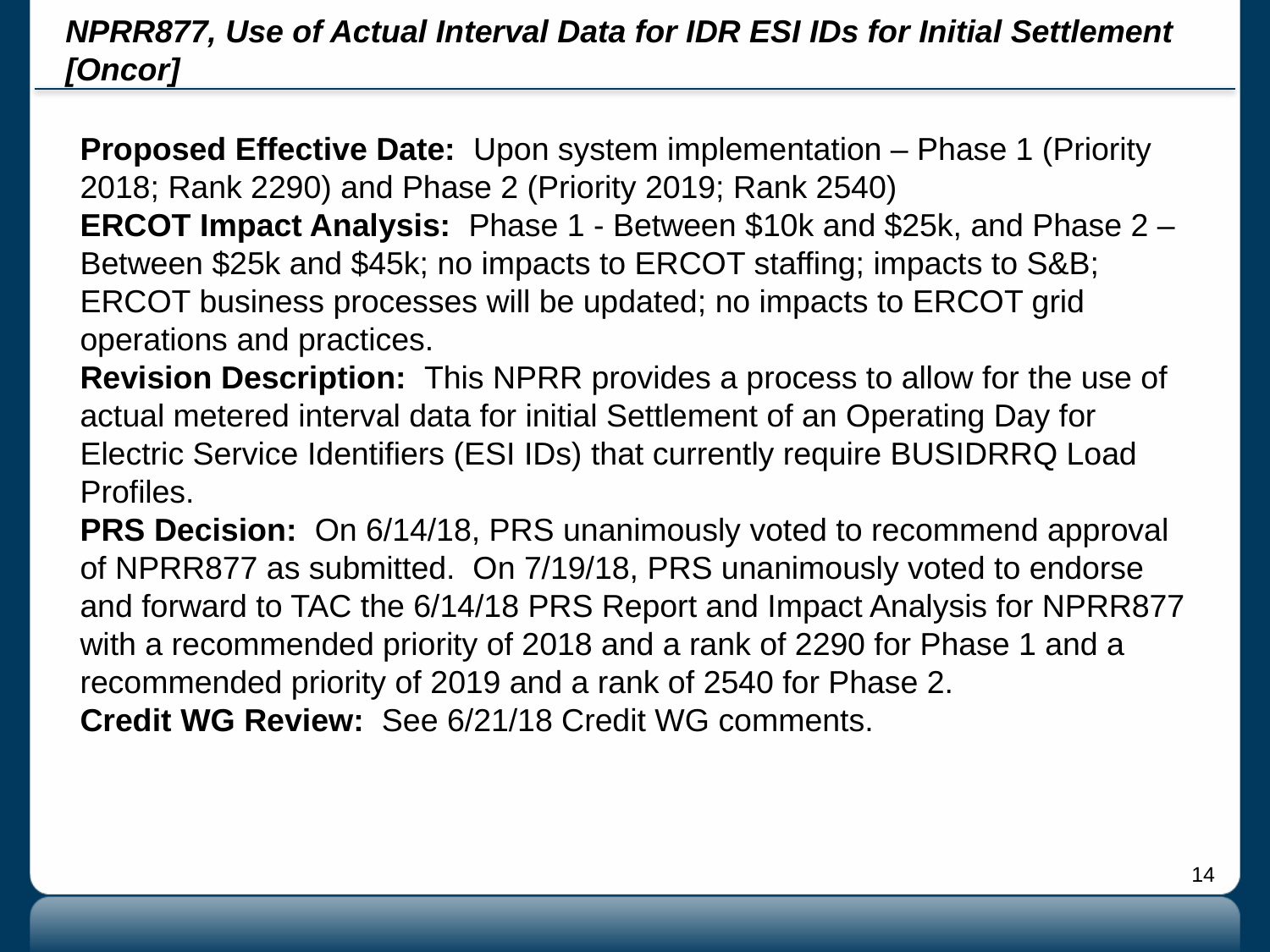

# NPRR877, Use of Actual Interval Data for IDR ESI IDs for Initial Settlement [Oncor]
Proposed Effective Date:  Upon system implementation – Phase 1 (Priority 2018; Rank 2290) and Phase 2 (Priority 2019; Rank 2540)
ERCOT Impact Analysis:  Phase 1 - Between $10k and $25k, and Phase 2 – Between $25k and $45k; no impacts to ERCOT staffing; impacts to S&B; ERCOT business processes will be updated; no impacts to ERCOT grid operations and practices.
Revision Description:  This NPRR provides a process to allow for the use of actual metered interval data for initial Settlement of an Operating Day for Electric Service Identifiers (ESI IDs) that currently require BUSIDRRQ Load Profiles.
PRS Decision:  On 6/14/18, PRS unanimously voted to recommend approval of NPRR877 as submitted.  On 7/19/18, PRS unanimously voted to endorse and forward to TAC the 6/14/18 PRS Report and Impact Analysis for NPRR877 with a recommended priority of 2018 and a rank of 2290 for Phase 1 and a recommended priority of 2019 and a rank of 2540 for Phase 2.
Credit WG Review:  See 6/21/18 Credit WG comments.